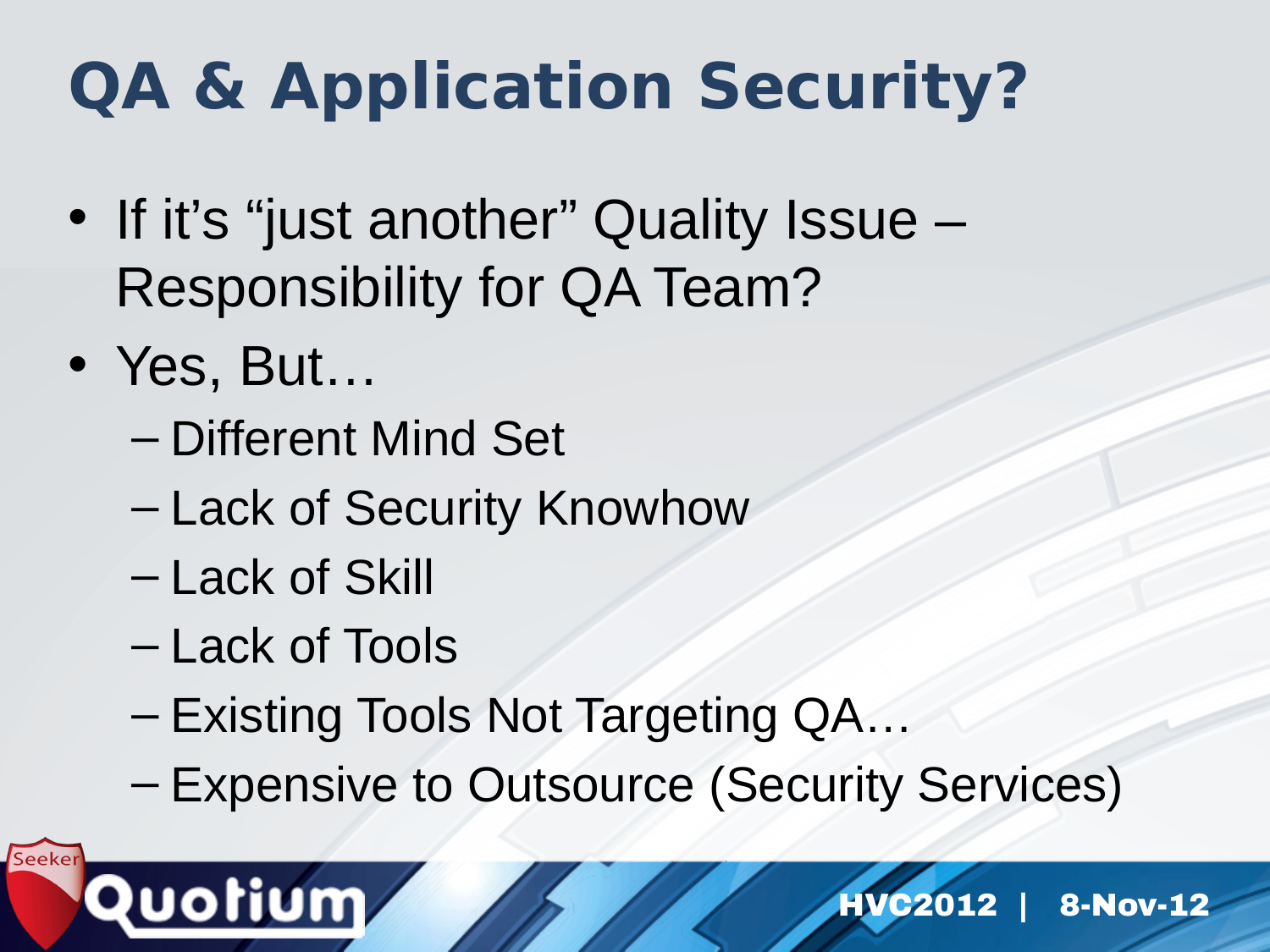

# QA & Application Security?
If it’s “just another” Quality Issue – Responsibility for QA Team?
Yes, But…
Different Mind Set
Lack of Security Knowhow
Lack of Skill
Lack of Tools
Existing Tools Not Targeting QA…
Expensive to Outsource (Security Services)